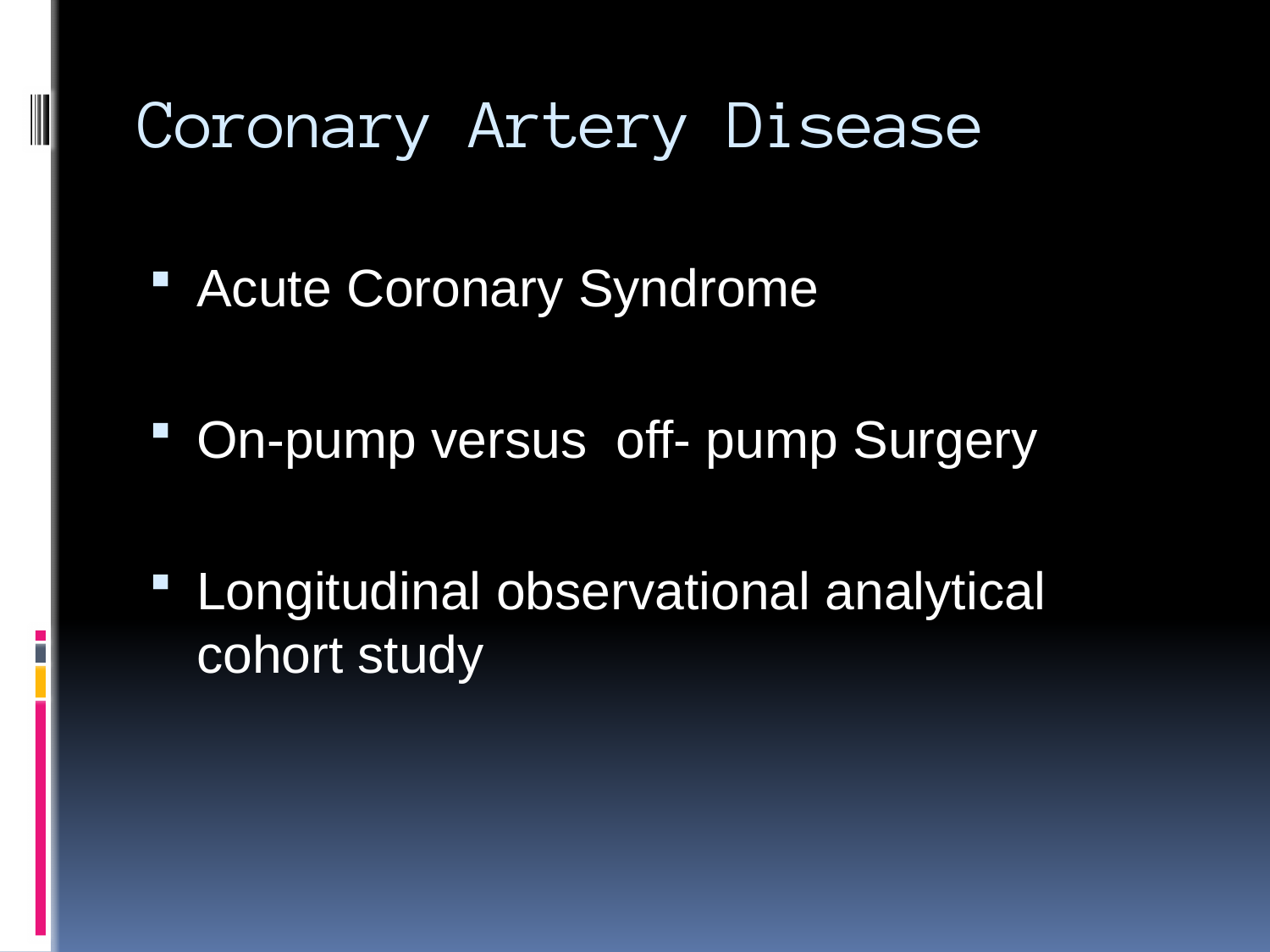

# Coronary Artery Disease
Acute Coronary Syndrome

On-pump versus  off- pump Surgery

Longitudinal observational analytical cohort study